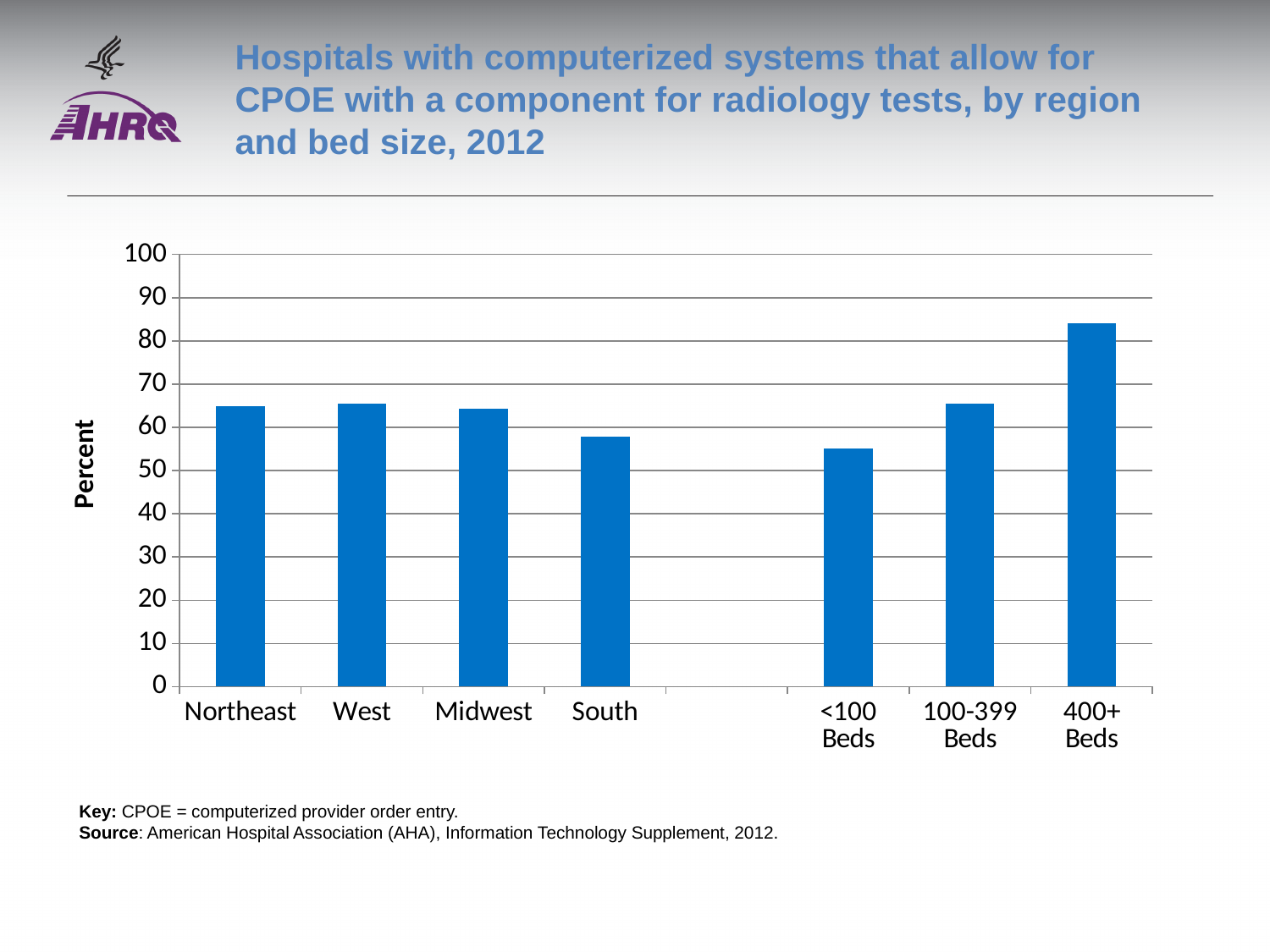

# Hospitals with computerized systems that allow for CPOE with a component for radiology tests, by region and bed size, 2012

### Chart

| Category | Series 1 |
|---|---|
| Northeast | 64.9 |
| West | 65.4 |
| Midwest | 64.3 |
| South | 57.9 |
|  | None |
| <100 Beds | 55.1 |
| 100-399 Beds | 65.4 |
| 400+ Beds | 84.0 |
Key: CPOE = computerized provider order entry.
Source: American Hospital Association (AHA), Information Technology Supplement, 2012.